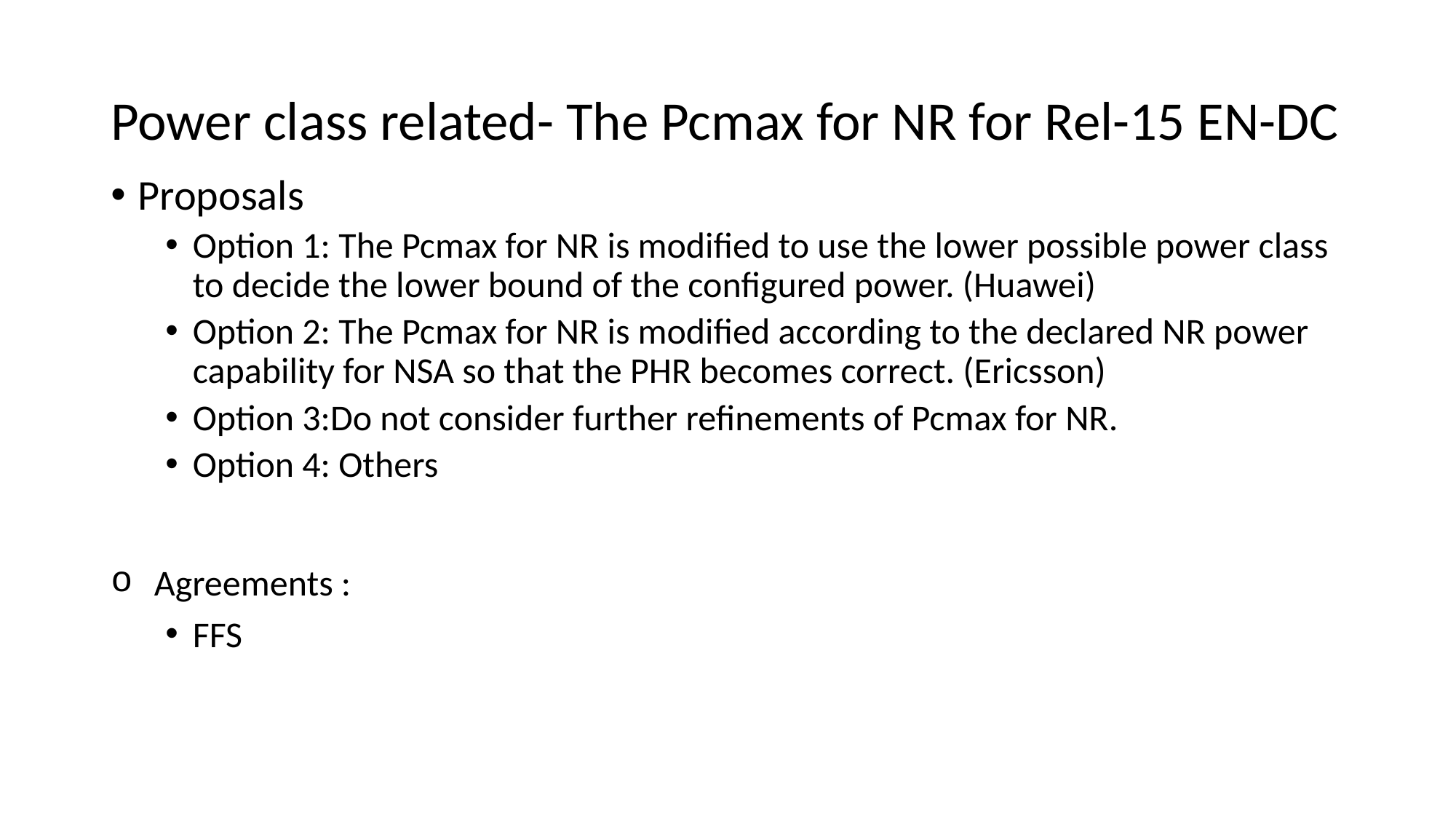

# Power class related- The Pcmax for NR for Rel-15 EN-DC
Proposals
Option 1: The Pcmax for NR is modified to use the lower possible power class to decide the lower bound of the configured power. (Huawei)
Option 2: The Pcmax for NR is modified according to the declared NR power capability for NSA so that the PHR becomes correct. (Ericsson)
Option 3:Do not consider further refinements of Pcmax for NR.
Option 4: Others

Agreements :
FFS